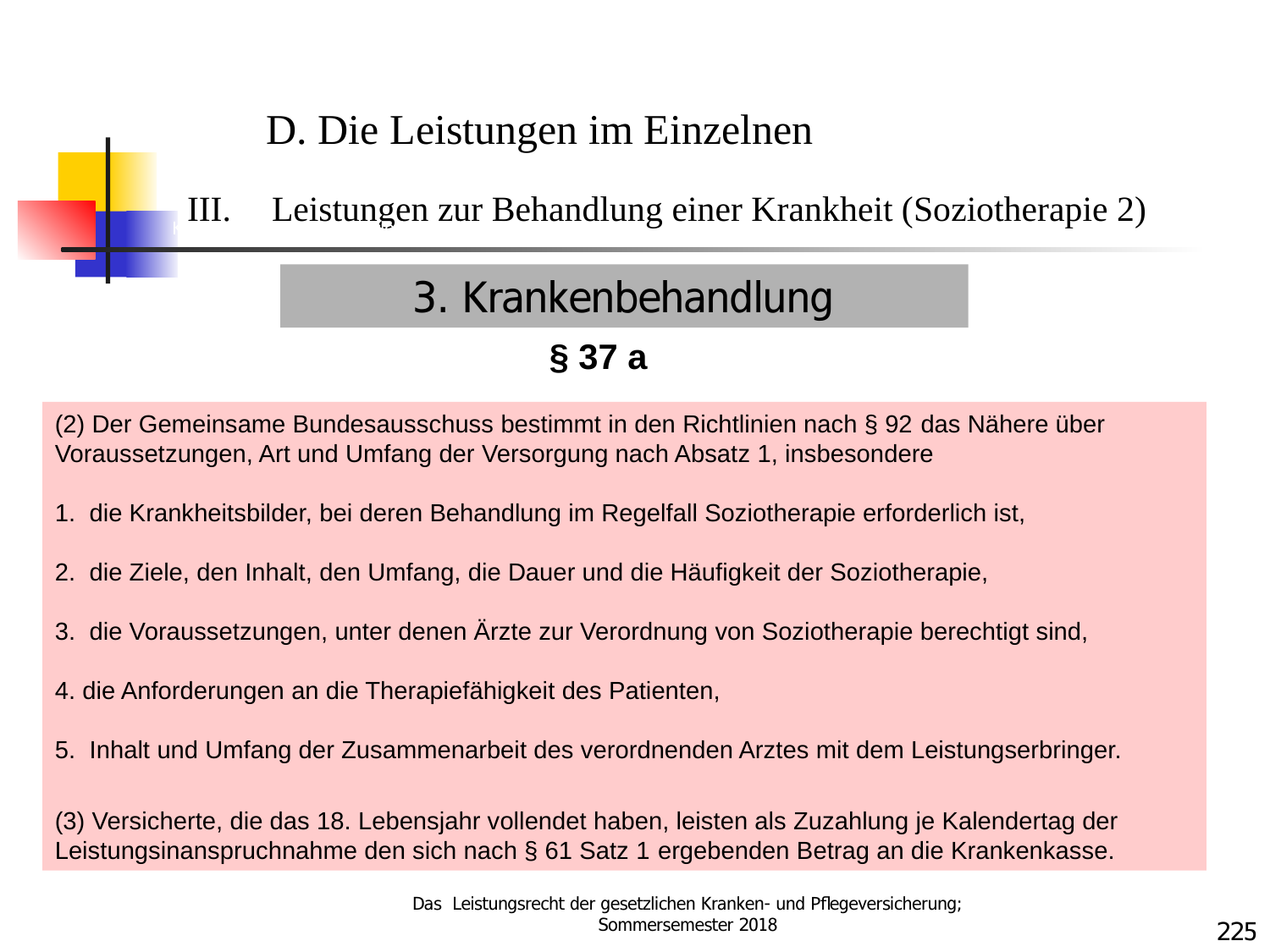

Krankenbehandlung 2 (Soziotherapie)
D. Die Leistungen im Einzelnen

Leistungen zur Behandlung einer Krankheit (Soziotherapie 2)
3. Krankenbehandlung
§ 37 a
(2) Der Gemeinsame Bundesausschuss bestimmt in den Richtlinien nach § 92 das Nähere über Voraussetzungen, Art und Umfang der Versorgung nach Absatz 1, insbesondere
1.  die Krankheitsbilder, bei deren Behandlung im Regelfall Soziotherapie erforderlich ist,
2.  die Ziele, den Inhalt, den Umfang, die Dauer und die Häufigkeit der Soziotherapie,
3.  die Voraussetzungen, unter denen Ärzte zur Verordnung von Soziotherapie berechtigt sind,
4. die Anforderungen an die Therapiefähigkeit des Patienten,
5.  Inhalt und Umfang der Zusammenarbeit des verordnenden Arztes mit dem Leistungserbringer.
(3) Versicherte, die das 18. Lebensjahr vollendet haben, leisten als Zuzahlung je Kalendertag der Leistungsinanspruchnahme den sich nach § 61 Satz 1 ergebenden Betrag an die Krankenkasse.
Krankheit
Das  Leistungsrecht der gesetzlichen Kranken- und Pflegeversicherung; Sommersemester 2018
225